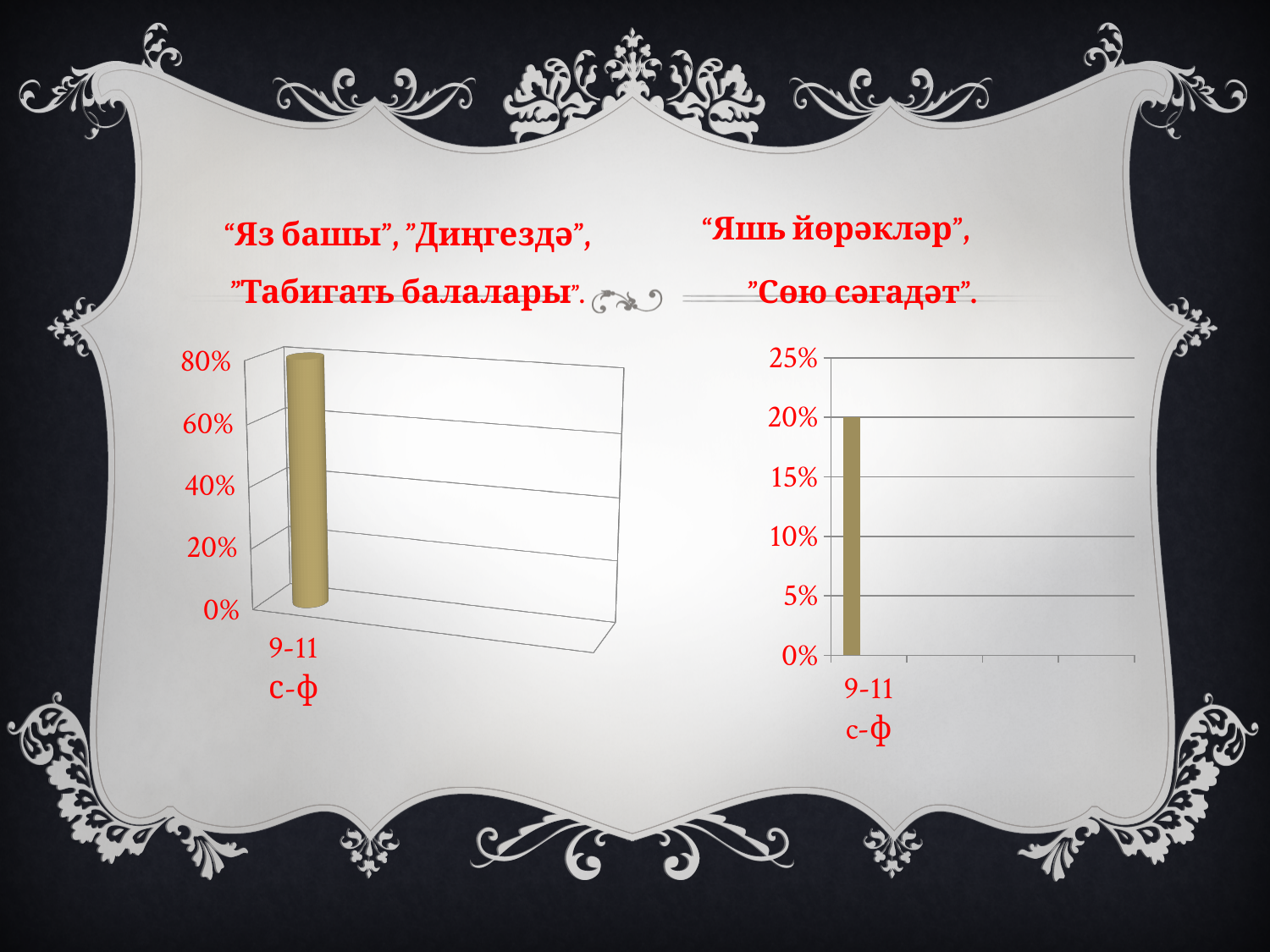

#
“Яшь йөрәкләр”,
”Сөю сәгадәт”.
“Яз башы”, ”Диңгездә”, ”Табигать балалары”.

[unsupported chart]

### Chart

| Category | Ряд 1 | Ряд 2 | Ряд 3 |
|---|---|---|---|
| 9-11 c-ф | 0.2 | None | None |